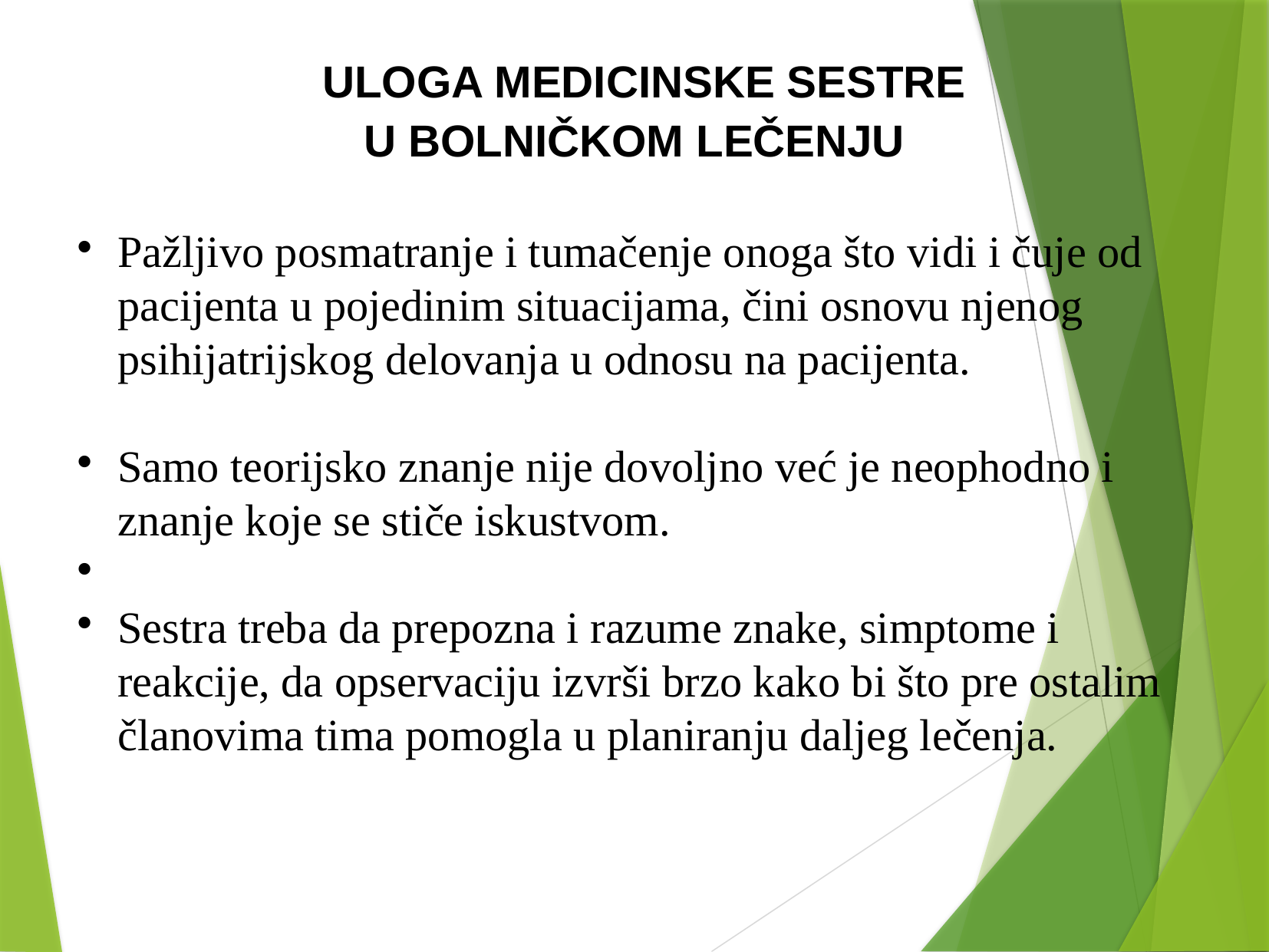

ULOGA MEDICINSKE SESTRE U BOLNIČKOM LEČENJU
Pažljivo posmatranje i tumačenje onoga što vidi i čuje od pacijenta u pojedinim situacijama, čini osnovu njenog psihijatrijskog delovanja u odnosu na pacijenta.

Samo teorijsko znanje nije dovoljno već je neophodno i znanje koje se stiče iskustvom.

Sestra treba da prepozna i razume znake, simptome i reakcije, da opservaciju izvrši brzo kako bi što pre ostalim članovima tima pomogla u planiranju daljeg lečenja.